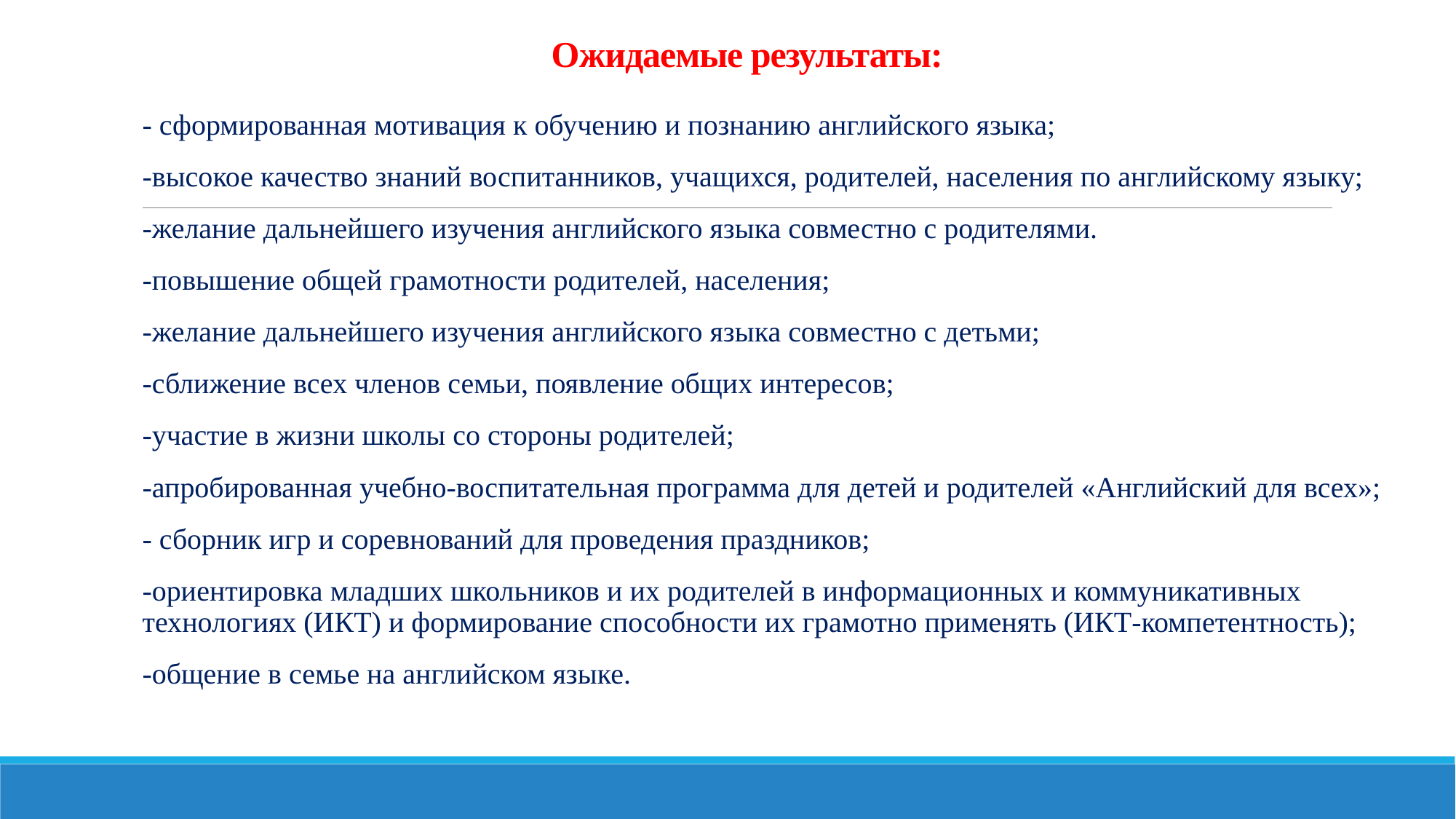

# Ожидаемые результаты:
- сформированная мотивация к обучению и познанию английского языка;
-высокое качество знаний воспитанников, учащихся, родителей, населения по английскому языку;
-желание дальнейшего изучения английского языка совместно с родителями.
-повышение общей грамотности родителей, населения;
-желание дальнейшего изучения английского языка совместно с детьми;
-сближение всех членов семьи, появление общих интересов;
-участие в жизни школы со стороны родителей;
-апробированная учебно-воспитательная программа для детей и родителей «Английский для всех»;
- сборник игр и соревнований для проведения праздников;
-ориентировка младших школьников и их родителей в информационных и коммуникативных технологиях (ИКТ) и формирование способности их грамотно применять (ИКТ-компетентность);
-общение в семье на английском языке.